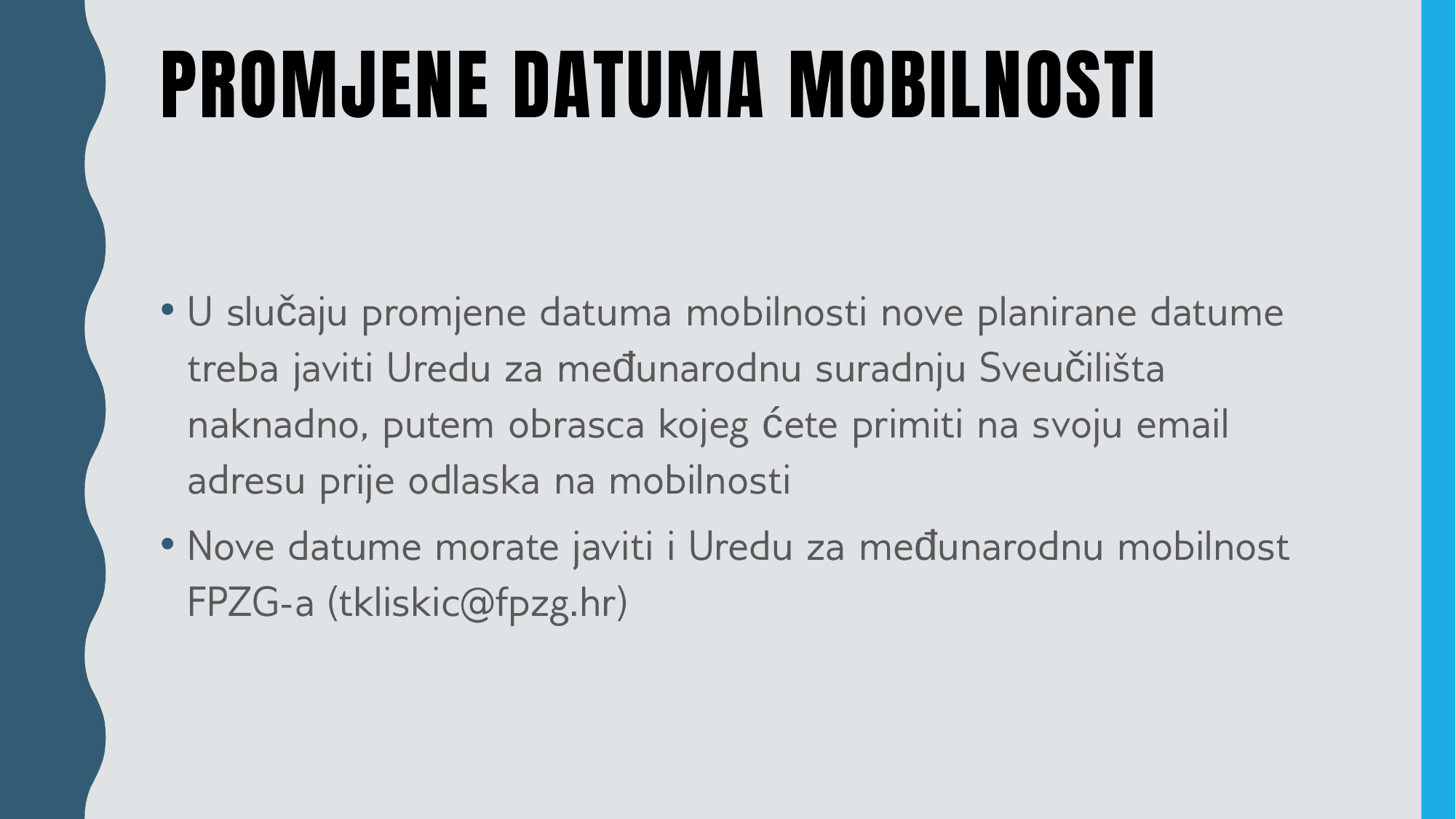

# Promjene datuma mobilnosti
U slučaju promjene datuma mobilnosti nove planirane datume treba javiti Uredu za međunarodnu suradnju Sveučilišta naknadno, putem obrasca kojeg ćete primiti na svoju email adresu prije odlaska na mobilnosti
Nove datume morate javiti i Uredu za međunarodnu mobilnost FPZG-a (tkliskic@fpzg.hr)